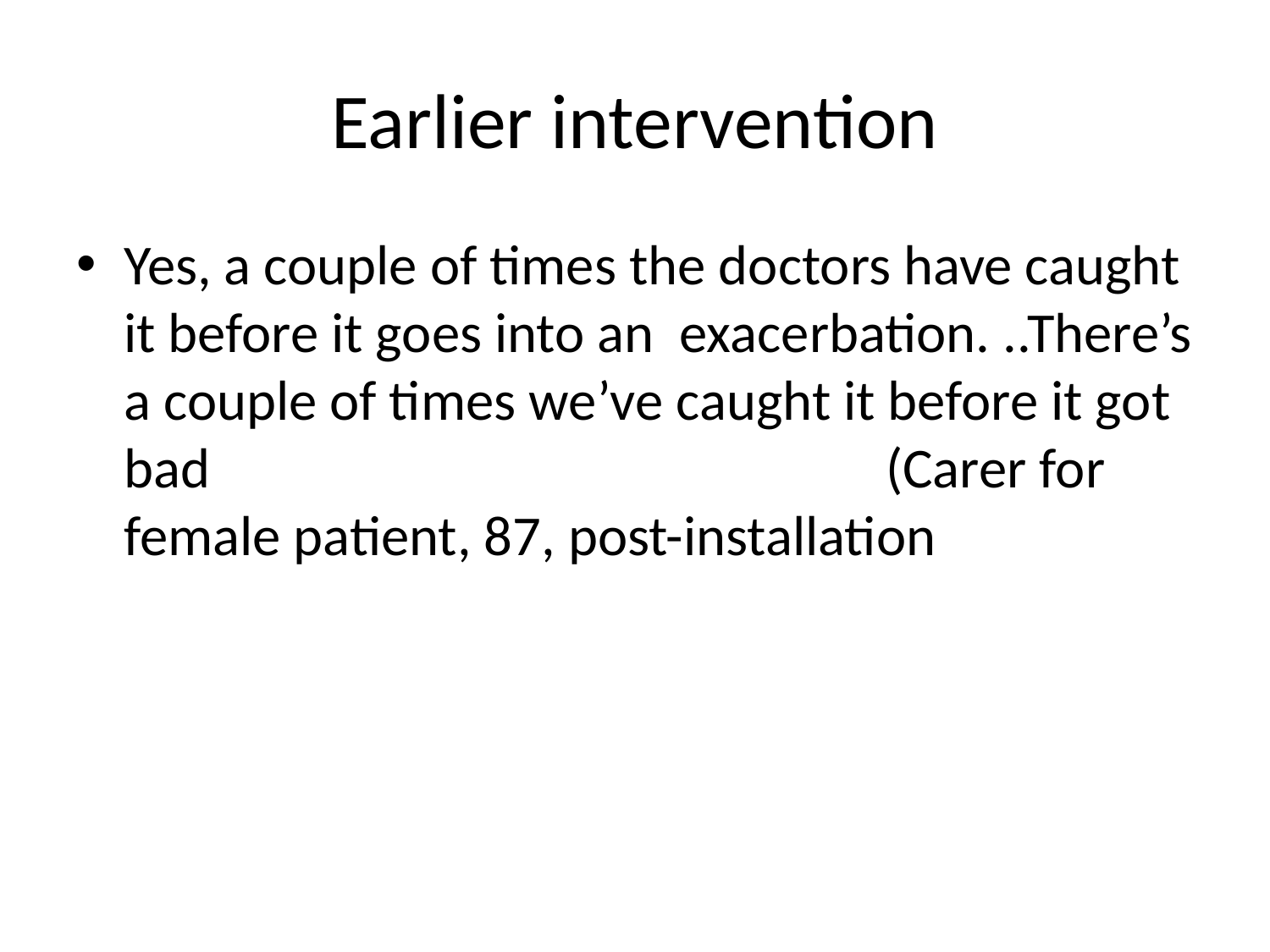

# Earlier intervention
Yes, a couple of times the doctors have caught it before it goes into an  exacerbation. ..There’s a couple of times we’ve caught it before it got bad                              			(Carer for female patient, 87, post-installation